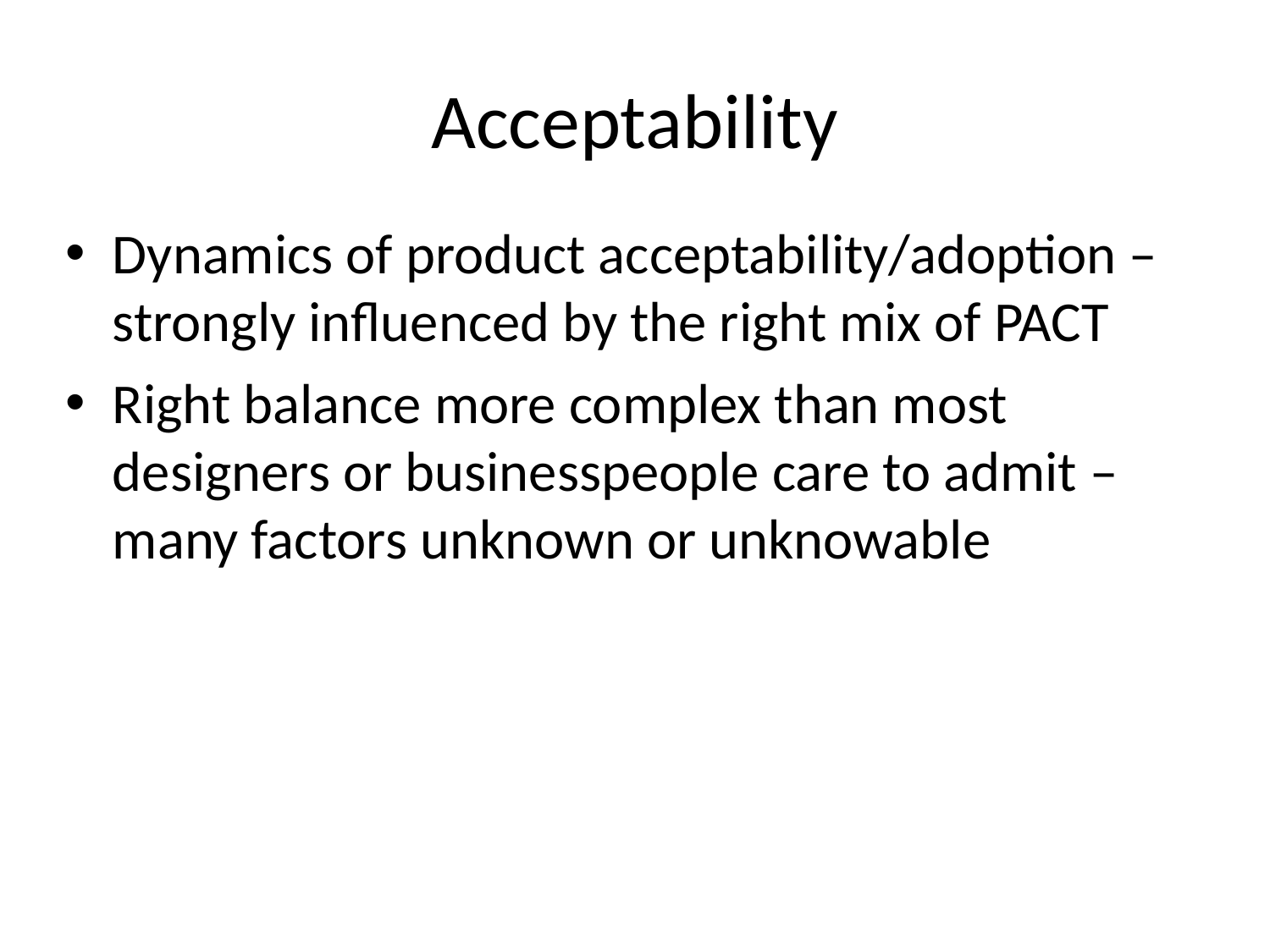

Acceptability
Dynamics of product acceptability/adoption – strongly influenced by the right mix of PACT
Right balance more complex than most designers or businesspeople care to admit – many factors unknown or unknowable